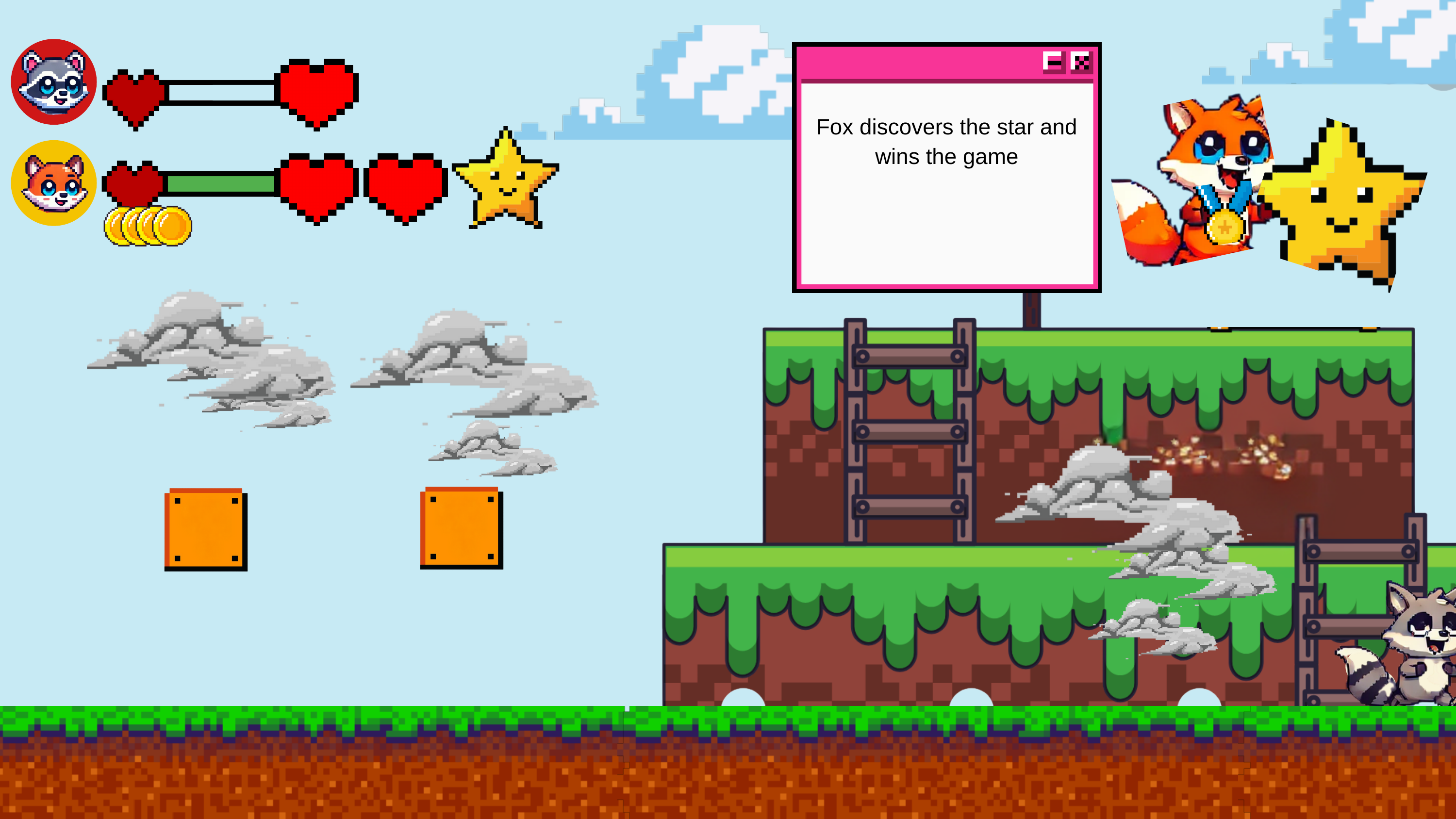

Fox discovers the star and wins the game